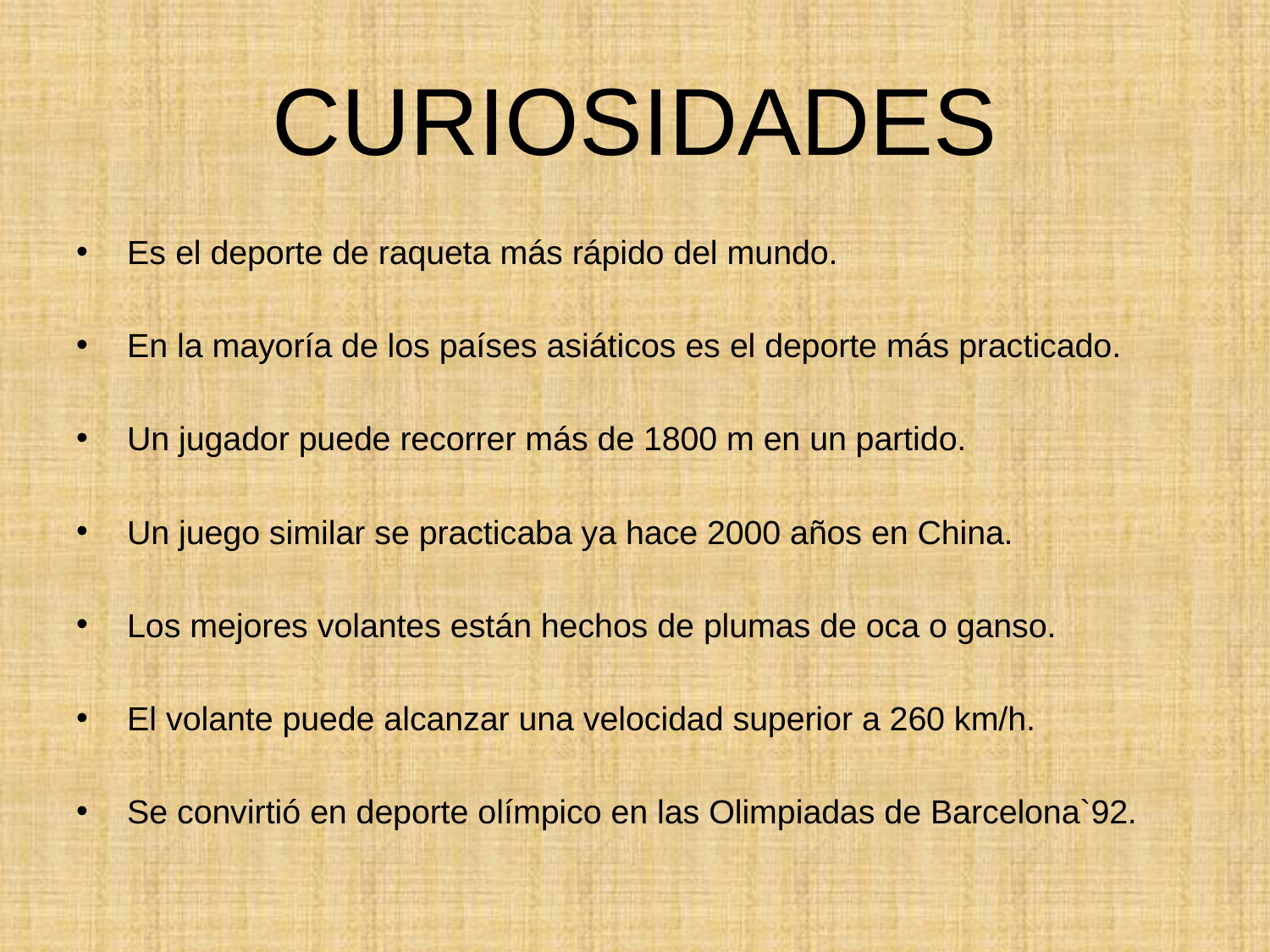

# CURIOSIDADES

Es el deporte de raqueta más rápido del mundo.

En la mayoría de los países asiáticos es el deporte más practicado.

Un jugador puede recorrer más de 1800 m en un partido.

Un juego similar se practicaba ya hace 2000 años en China.

Los mejores volantes están hechos de plumas de oca o ganso.

El volante puede alcanzar una velocidad superior a 260 km/h.

Se convirtió en deporte olímpico en las Olimpiadas de Barcelona`92.